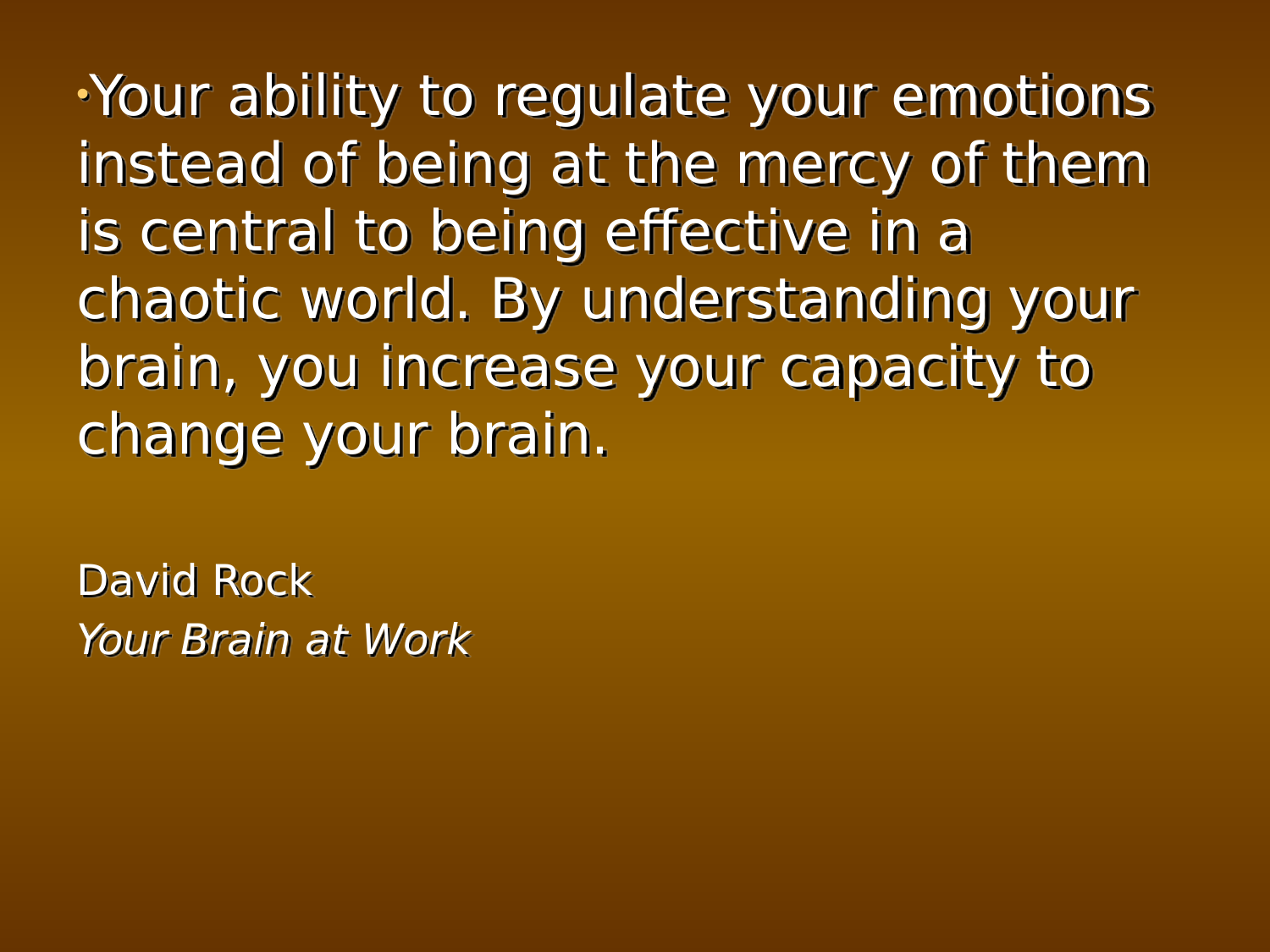

Your ability to regulate your emotions instead of being at the mercy of them is central to being effective in a chaotic world. By understanding your brain, you increase your capacity to change your brain.

David Rock
Your Brain at Work